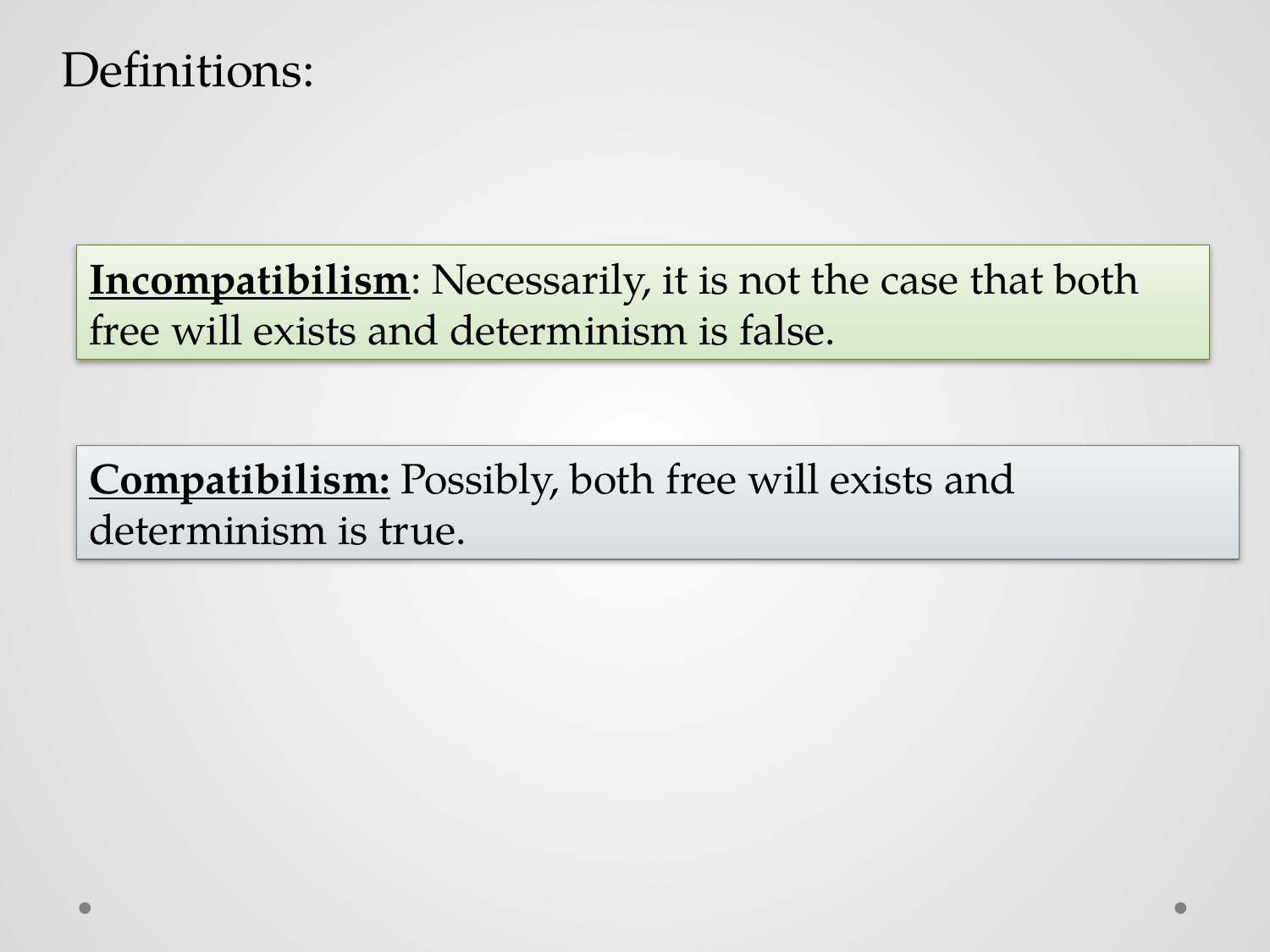

Definitions:
Incompatibilism: Necessarily, it is not the case that both free will exists and determinism is false.
Compatibilism: Possibly, both free will exists and determinism is true.